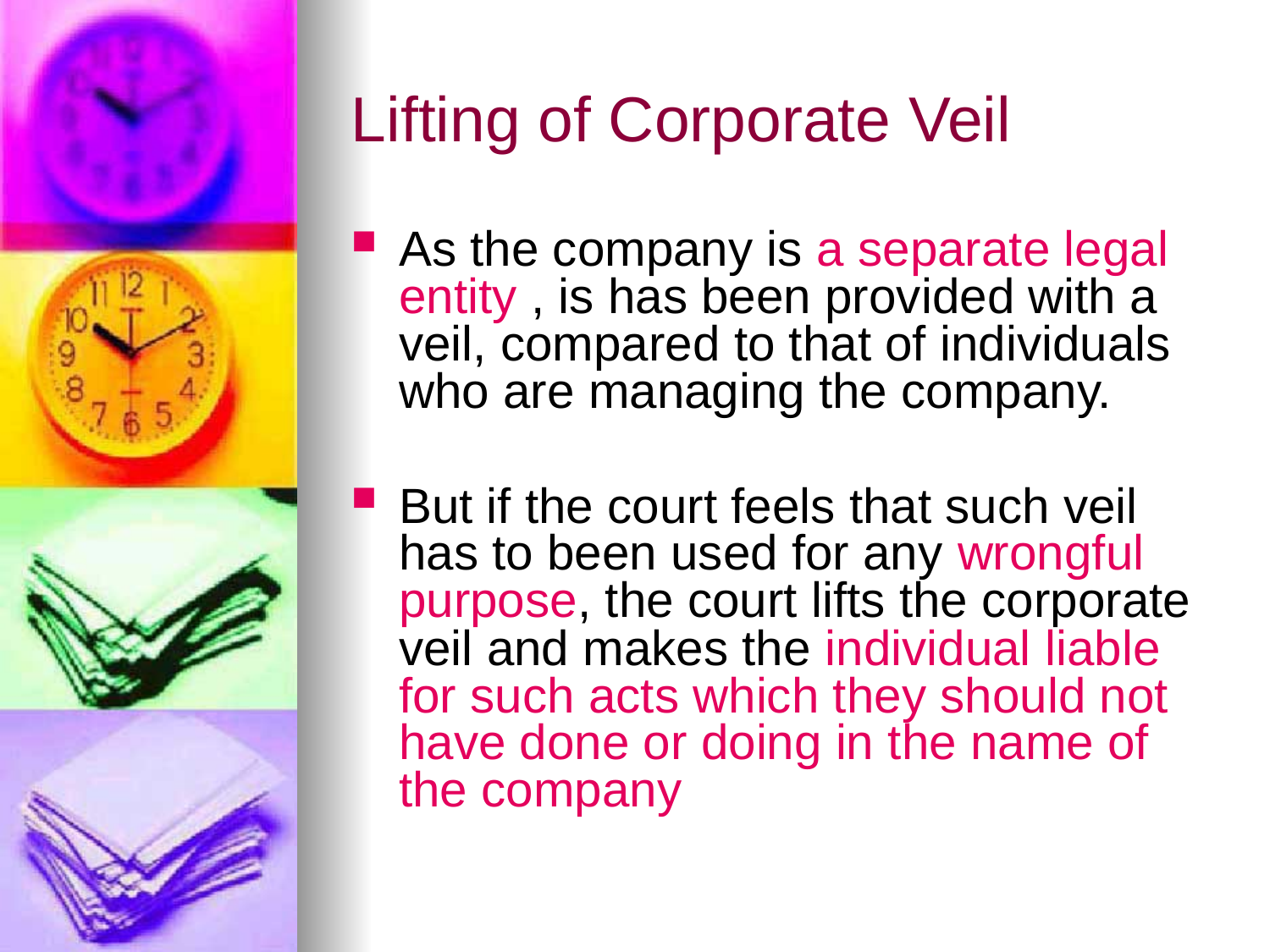

# Lifting of Corporate Veil
As the company is a separate legal entity , is has been provided with a veil, compared to that of individuals who are managing the company.

But if the court feels that such veil has to been used for any wrongful purpose, the court lifts the corporate veil and makes the individual liable for such acts which they should not have done or doing in the name of the company